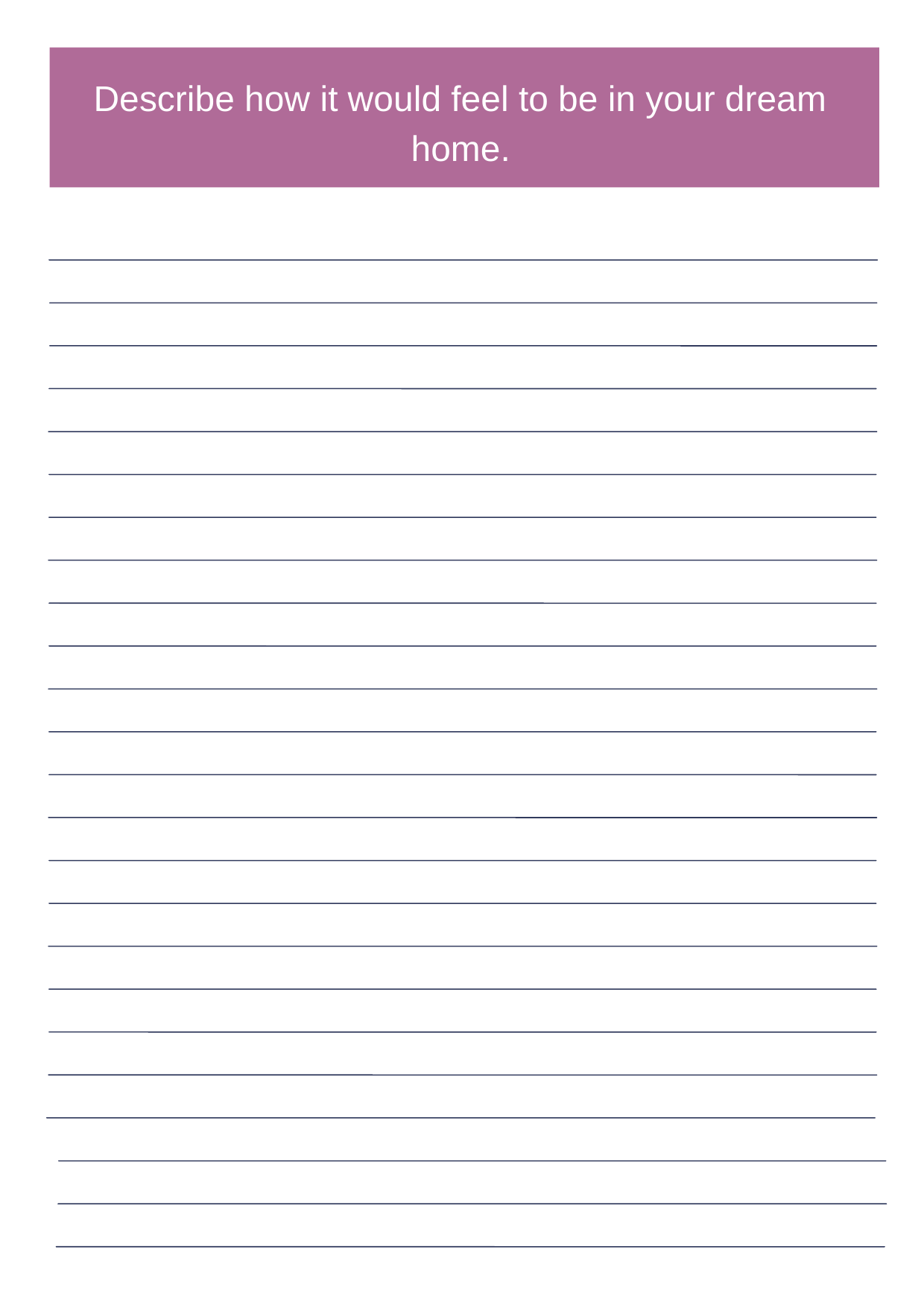

Describe how it would feel to be in your dream home.